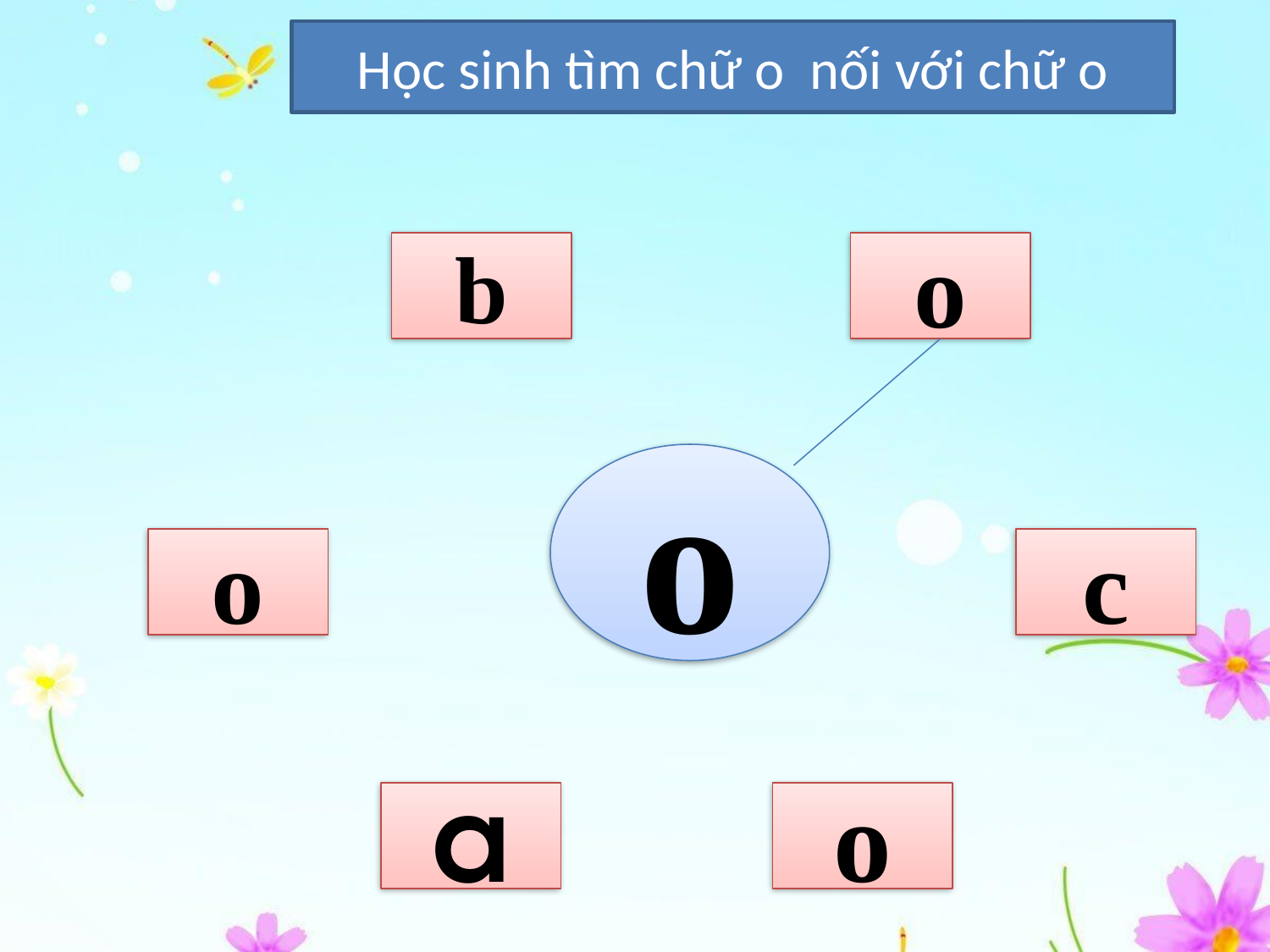

Học sinh tìm chữ o  nối với chữ o
b
o
o
o
c
a
o